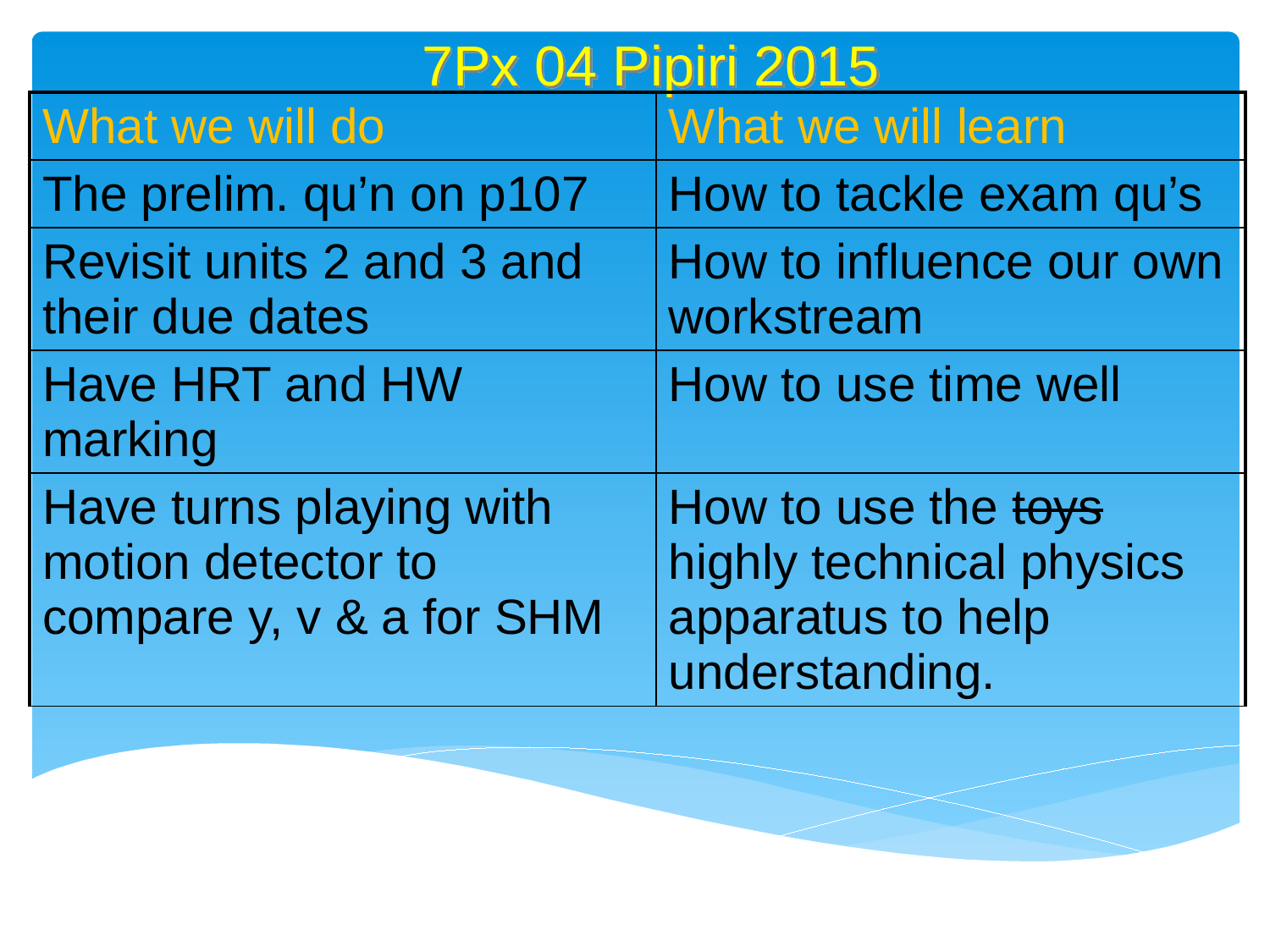

7Px 04 Pipiri 2015
| What we will do | What we will learn |
| --- | --- |
| The prelim. qu’n on p107 | How to tackle exam qu’s |
| Revisit units 2 and 3 and their due dates | How to influence our own workstream |
| Have HRT and HW marking | How to use time well |
| Have turns playing with motion detector to compare y, v & a for SHM | How to use the toys highly technical physics apparatus to help understanding. |